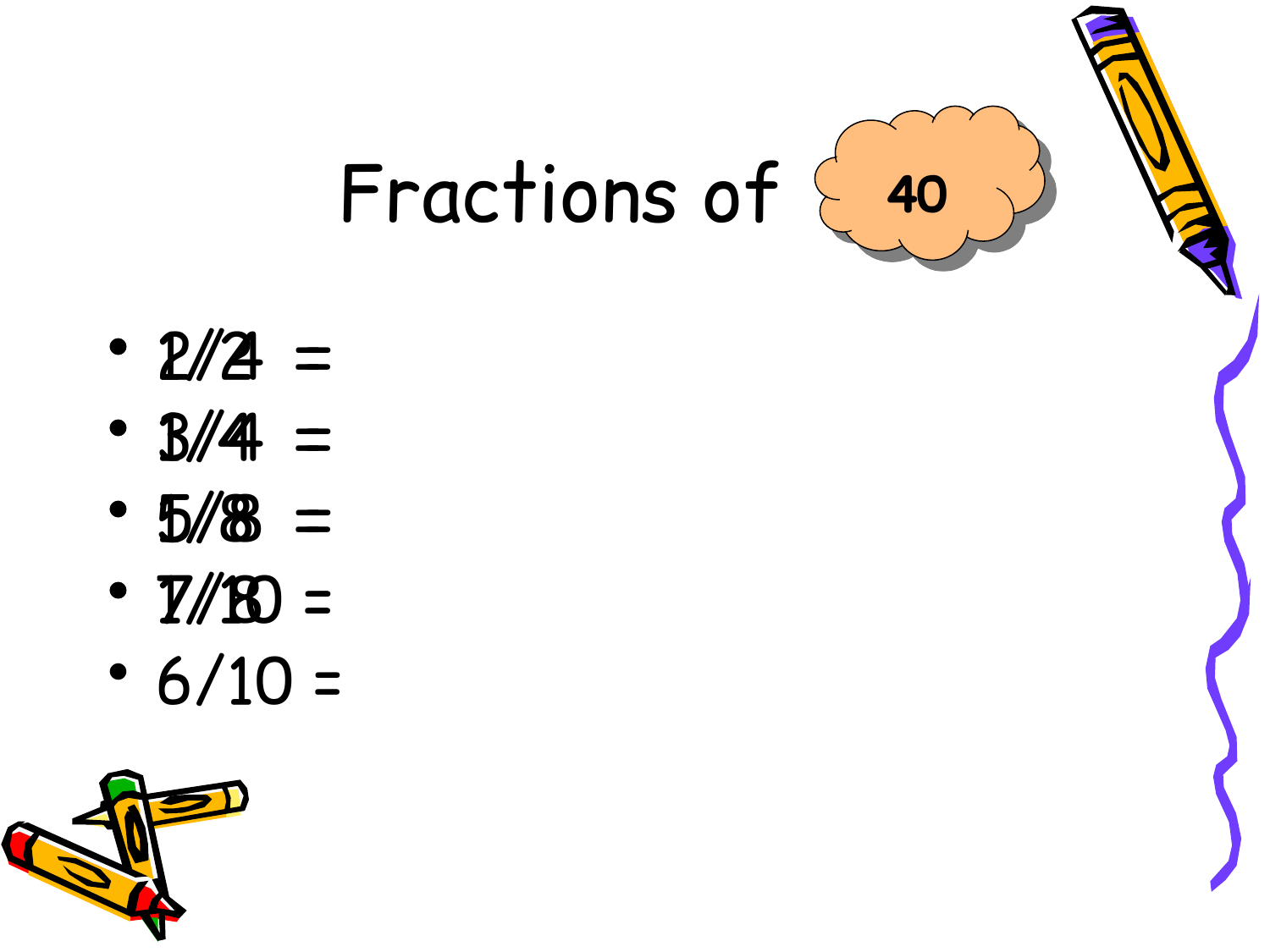

# Fractions of

40

1/2  =
1/4  =
1/8  =
1/10 =

2/4  =
3/4  =
5/8  =
7/8  =
6/10 =